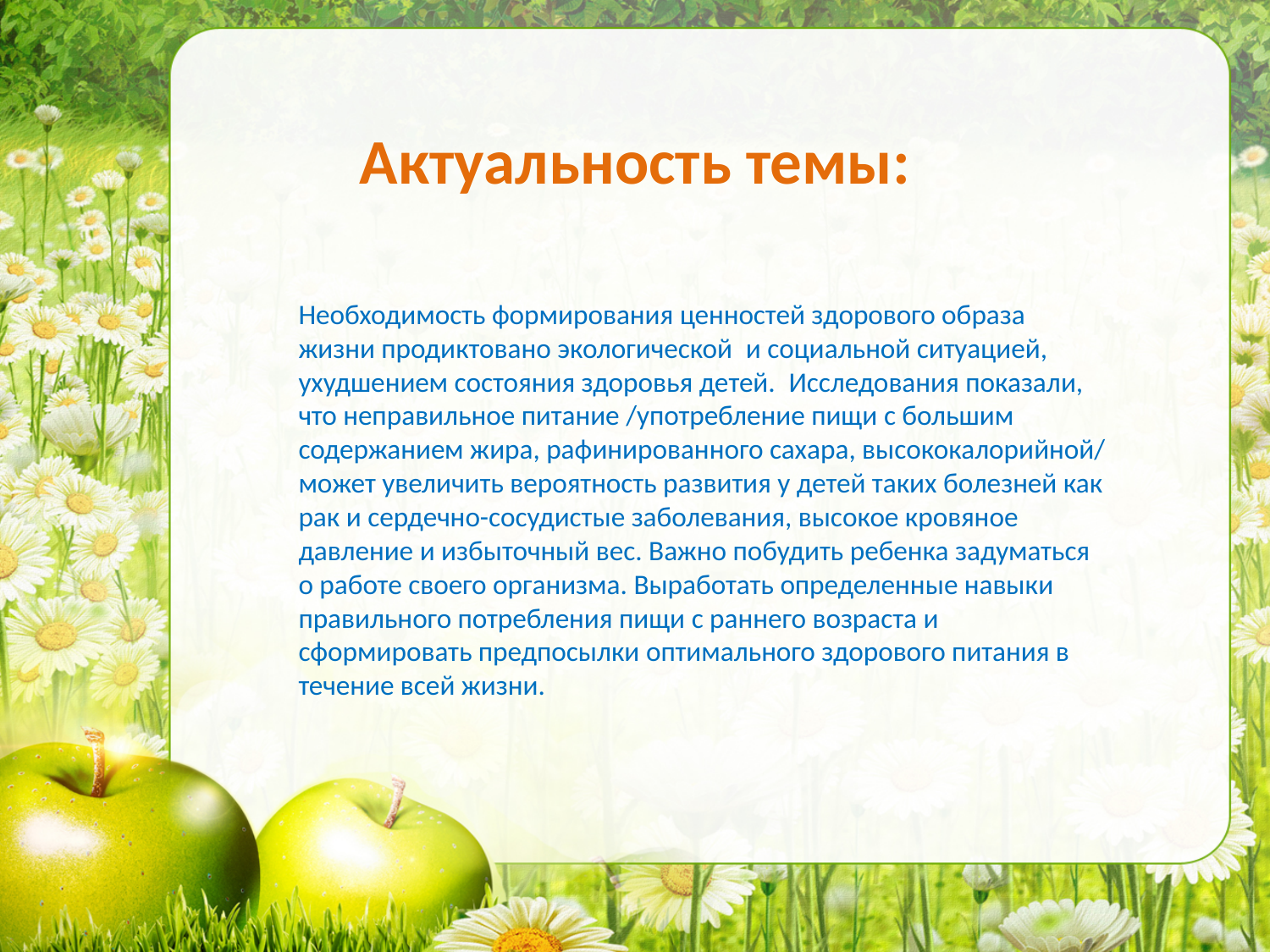

# Актуальность темы:
                                                                                                                   Необходимость формирования ценностей здорового образа жизни продиктовано экологической  и социальной ситуацией, ухудшением состояния здоровья детей.  Исследования показали, что неправильное питание /употребление пищи с большим содержанием жира, рафинированного сахара, высококалорийной/ может увеличить вероятность развития у детей таких болезней как рак и сердечно-сосудистые заболевания, высокое кровяное давление и избыточный вес. Важно побудить ребенка задуматься о работе своего организма. Выработать определенные навыки правильного потребления пищи с раннего возраста и сформировать предпосылки оптимального здорового питания в  течение всей жизни.